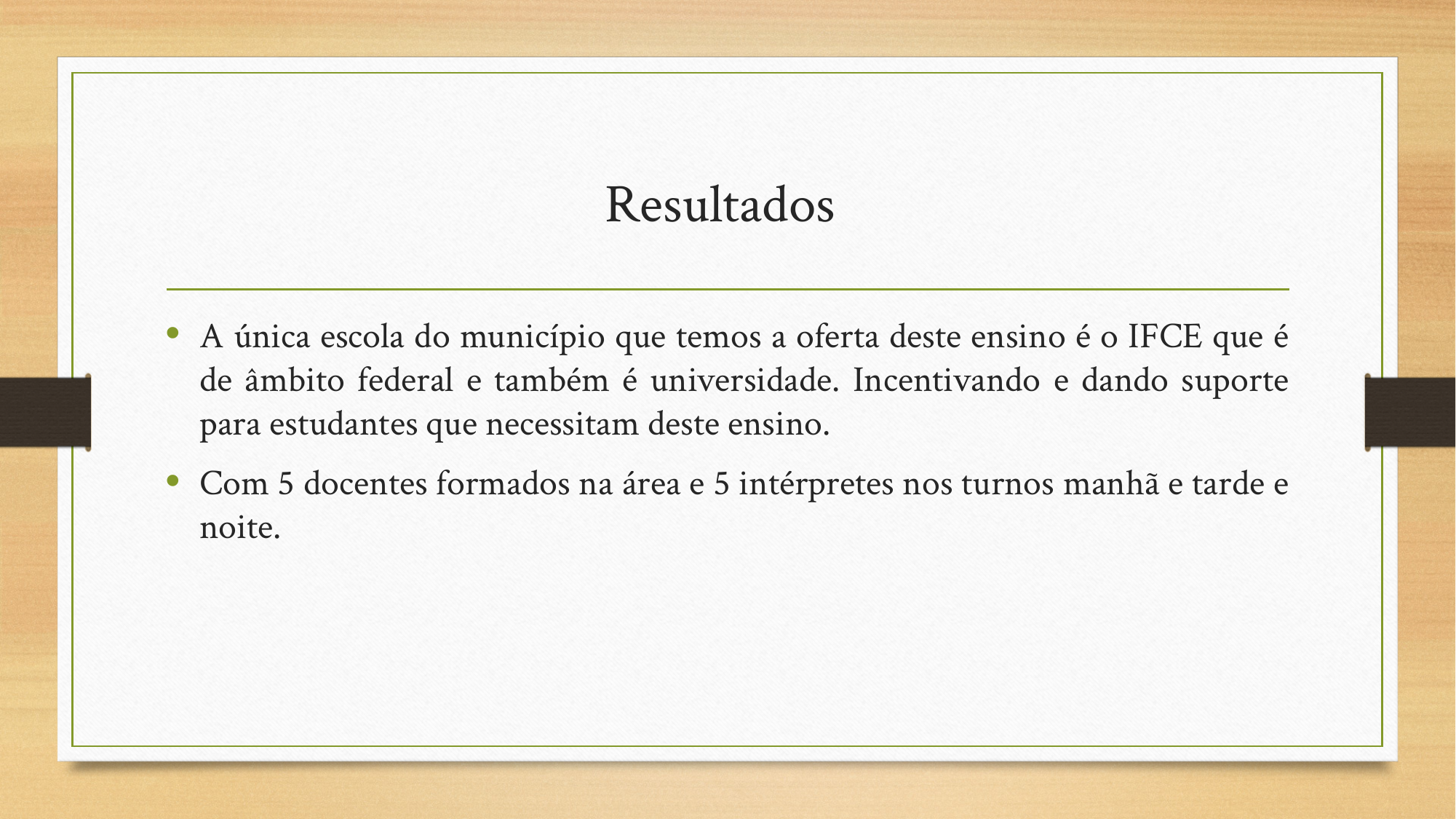

# Resultados
A única escola do município que temos a oferta deste ensino é o IFCE que é de âmbito federal e também é universidade. Incentivando e dando suporte para estudantes que necessitam deste ensino.
Com 5 docentes formados na área e 5 intérpretes nos turnos manhã e tarde e noite.